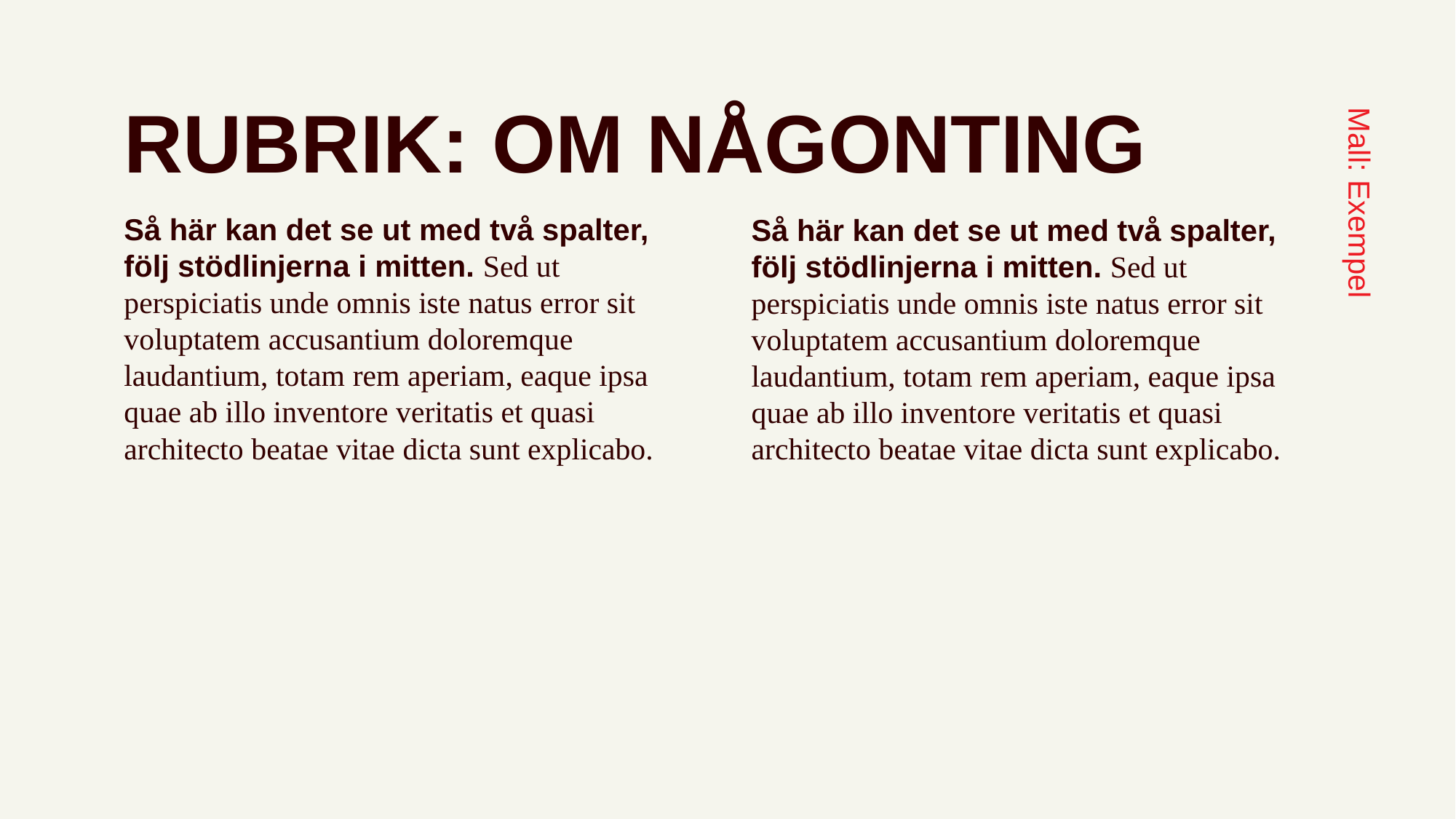

RUBRIK: OM NÅGONTING
Mall: Exempel
Så här kan det se ut med två spalter, följ stödlinjerna i mitten. Sed ut perspiciatis unde omnis iste natus error sit voluptatem accusantium doloremque laudantium, totam rem aperiam, eaque ipsa quae ab illo inventore veritatis et quasi architecto beatae vitae dicta sunt explicabo.
Så här kan det se ut med två spalter, följ stödlinjerna i mitten. Sed ut perspiciatis unde omnis iste natus error sit voluptatem accusantium doloremque laudantium, totam rem aperiam, eaque ipsa quae ab illo inventore veritatis et quasi architecto beatae vitae dicta sunt explicabo.